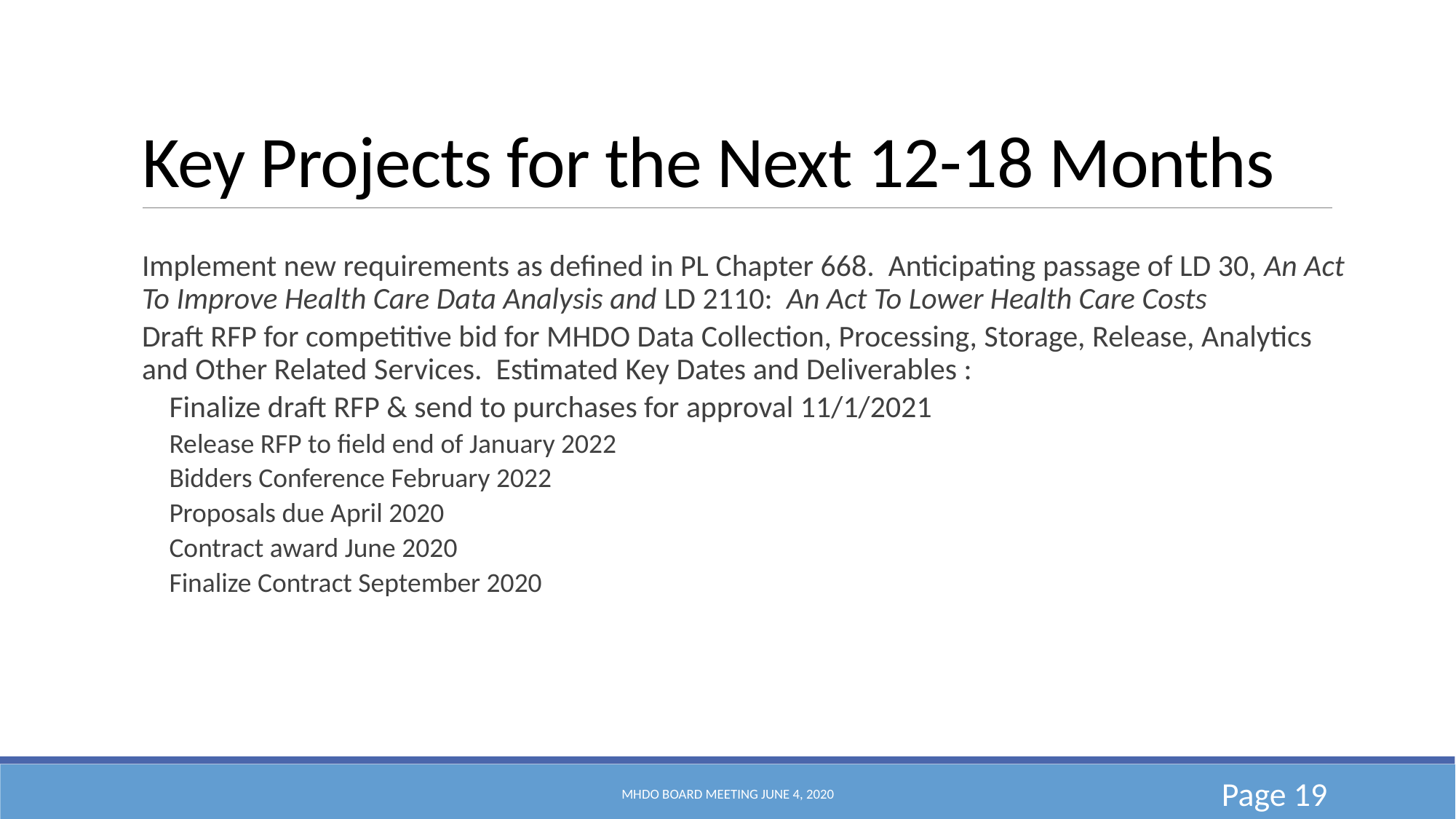

# Key Projects for the Next 12-18 Months
Implement new requirements as defined in PL Chapter 668.  Anticipating passage of LD 30, An Act To Improve Health Care Data Analysis and LD 2110:  An Act To Lower Health Care Costs
Draft RFP for competitive bid for MHDO Data Collection, Processing, Storage, Release, Analytics and Other Related Services.  Estimated Key Dates and Deliverables :
	Finalize draft RFP & send to purchases for approval 11/1/2021
	Release RFP to field end of January 2022
	Bidders Conference February 2022
	Proposals due April 2020
	Contract award June 2020
	Finalize Contract September 2020

MHDO Board Meeting June 4, 2020
Page 19